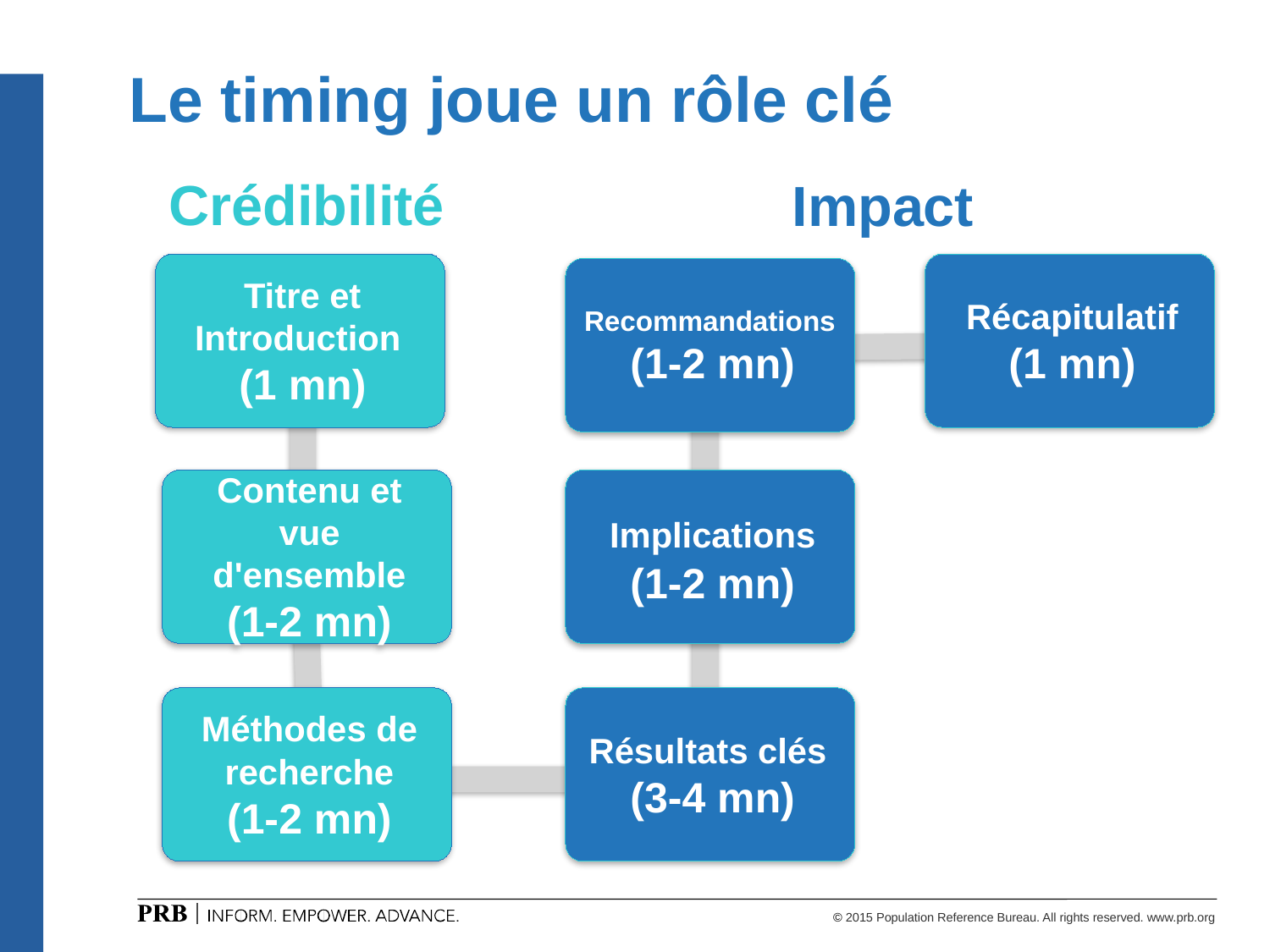

# Le timing joue un rôle clé
Crédibilité
Impact
Titre et Introduction
(1 mn)
Contenu et vue d'ensemble
(1-2 mn)
Méthodes de recherche
(1-2 mn)
Résultats clés
(3-4 mn)
Implications (1-2 mn)
Recommandations
(1-2 mn)
Récapitulatif
(1 mn)